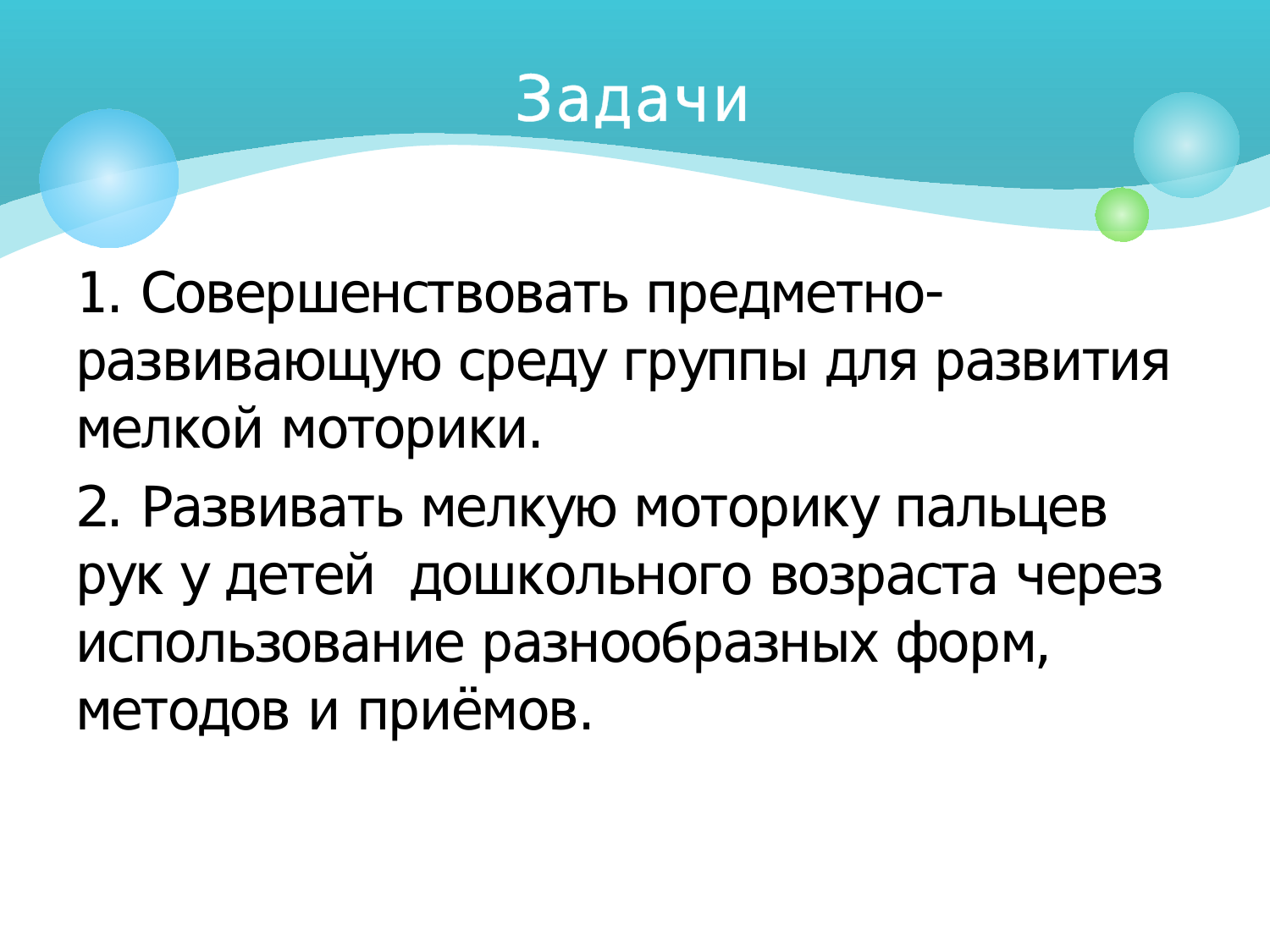

# Задачи
1. Совершенствовать предметно-развивающую среду группы для развития мелкой моторики.
2. Развивать мелкую моторику пальцев рук у детей  дошкольного возраста через использование разнообразных форм, методов и приёмов.